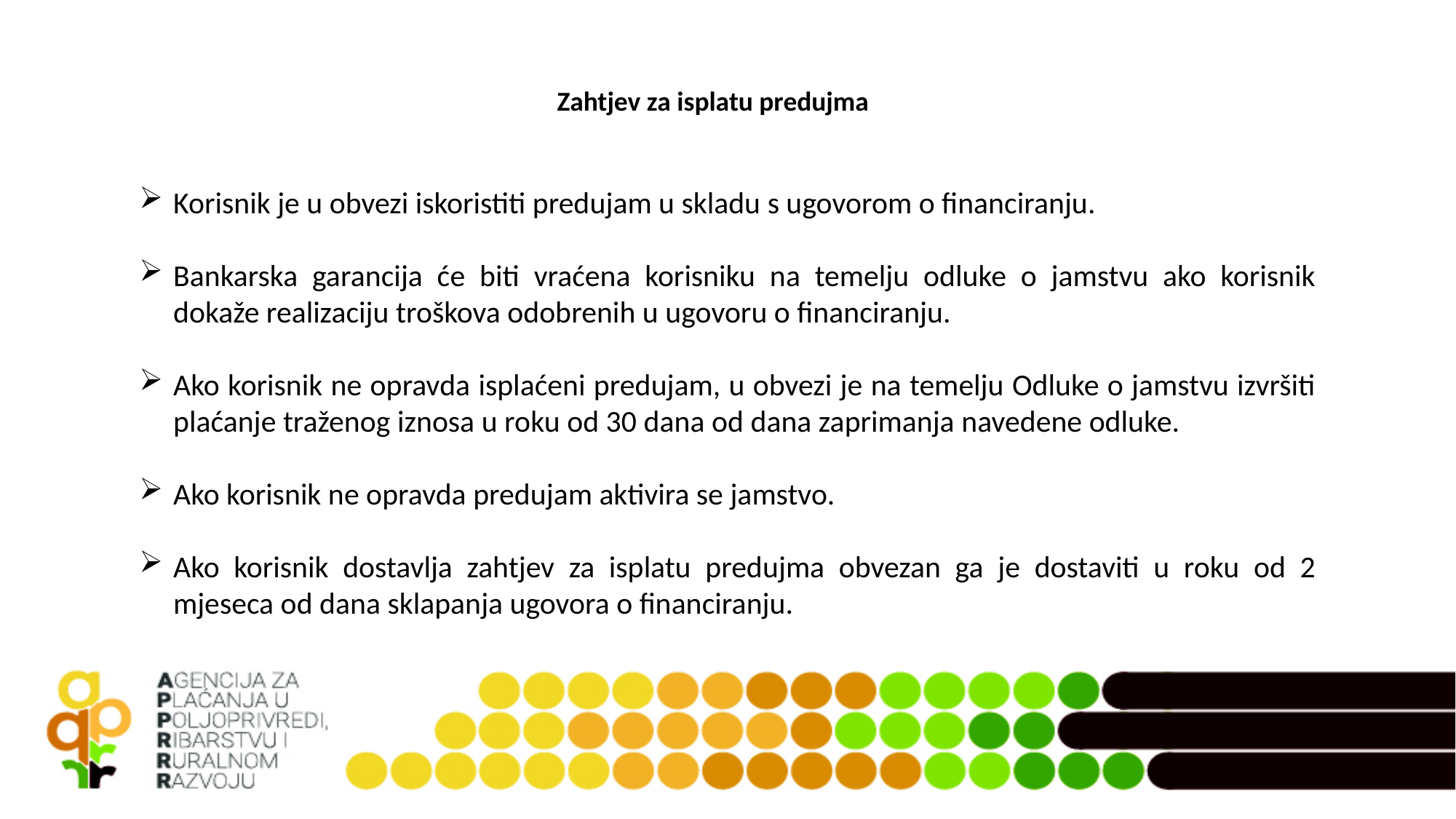

Zahtjev za isplatu predujma

Korisnik je u obvezi iskoristiti predujam u skladu s ugovorom o financiranju.

Bankarska garancija će biti vraćena korisniku na temelju odluke o jamstvu ako korisnik dokaže realizaciju troškova odobrenih u ugovoru o financiranju.

Ako korisnik ne opravda isplaćeni predujam, u obvezi je na temelju Odluke o jamstvu izvršiti plaćanje traženog iznosa u roku od 30 dana od dana zaprimanja navedene odluke.

Ako korisnik ne opravda predujam aktivira se jamstvo.

Ako korisnik dostavlja zahtjev za isplatu predujma obvezan ga je dostaviti u roku od 2 mjeseca od dana sklapanja ugovora o financiranju.